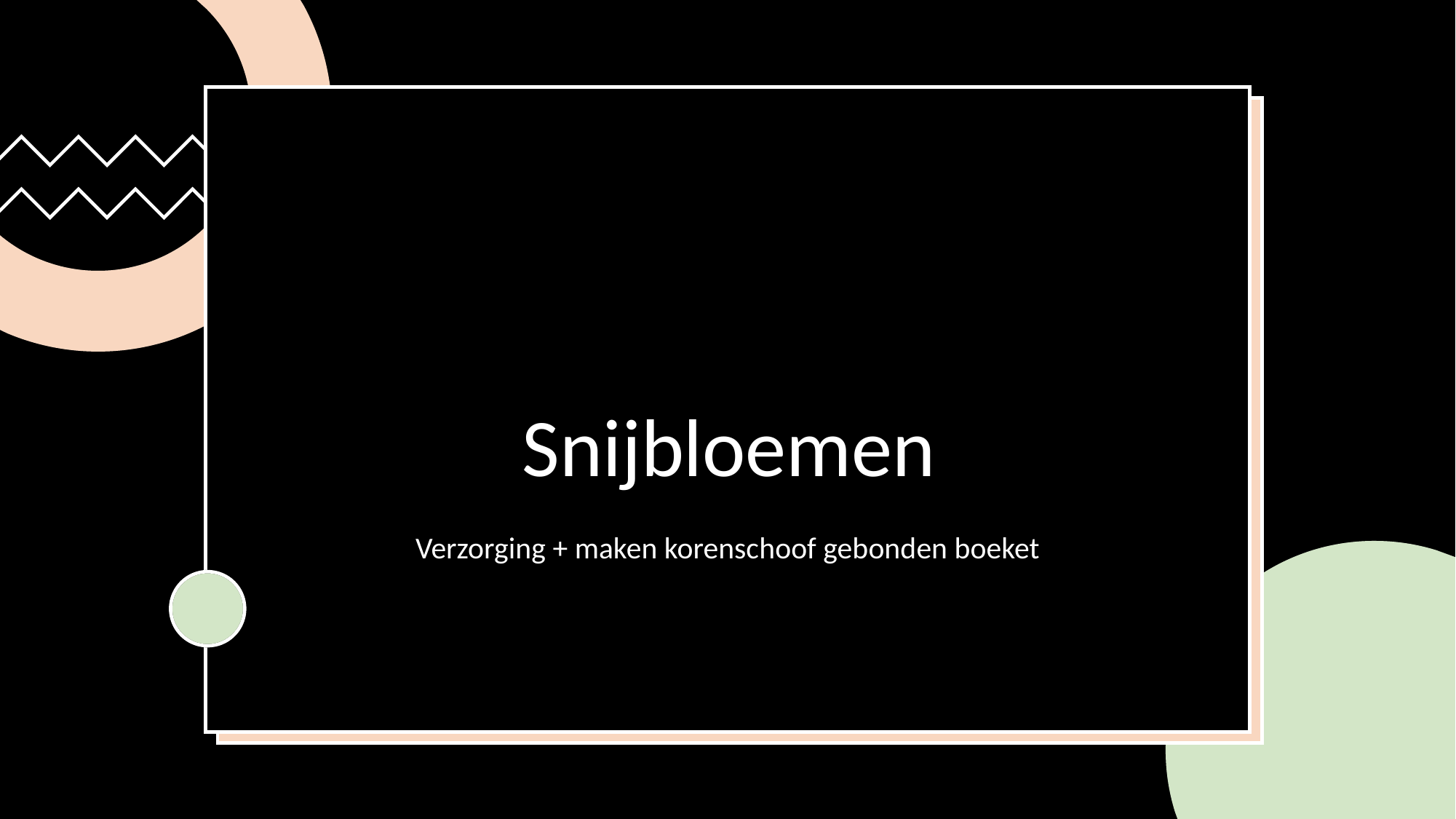

# Snijbloemen

Verzorging + maken korenschoof gebonden boeket